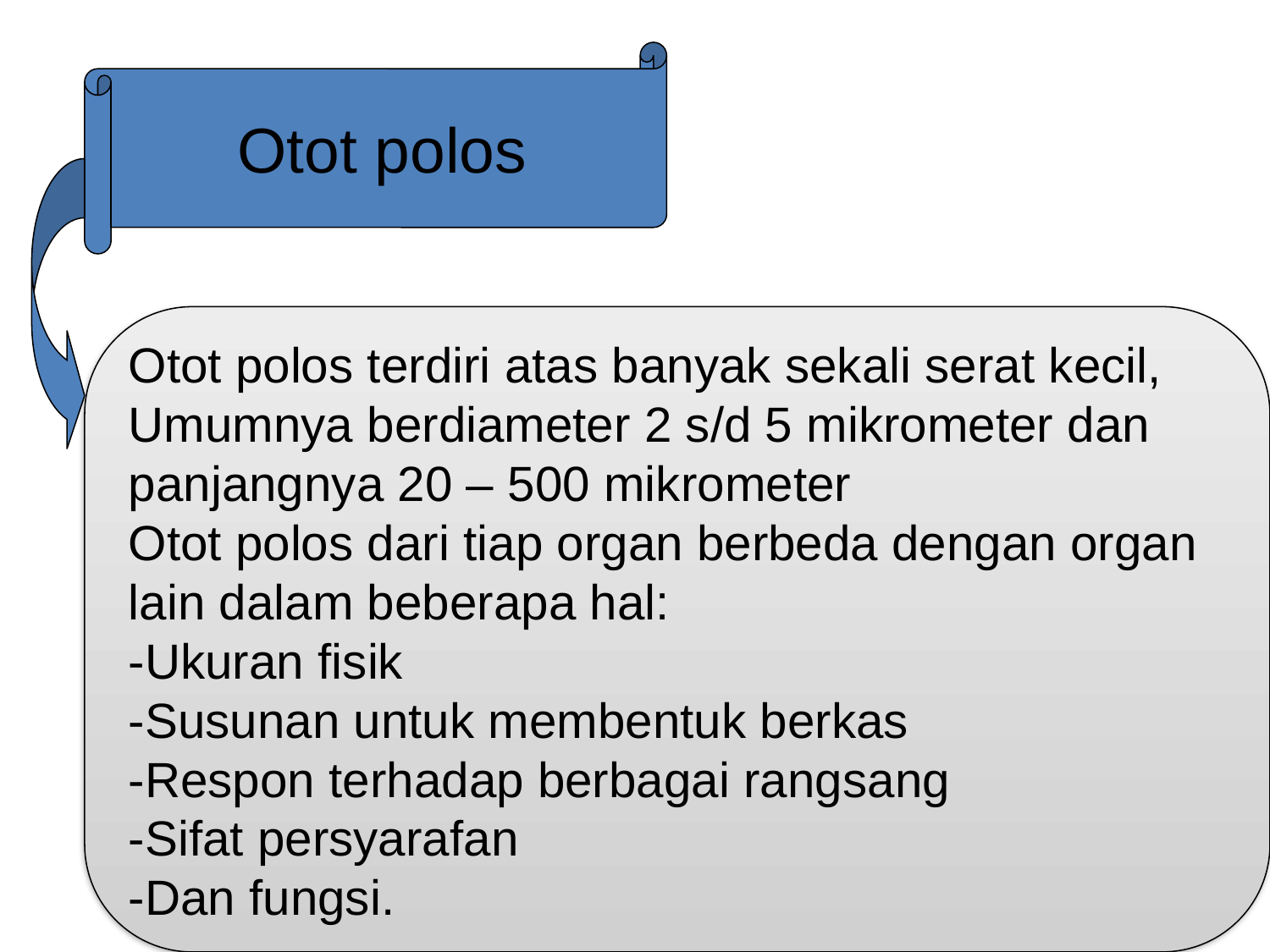

Otot polos

Otot polos terdiri atas banyak sekali serat kecil,
Umumnya berdiameter 2 s/d 5 mikrometer dan
panjangnya 20 – 500 mikrometer
Otot polos dari tiap organ berbeda dengan organ
lain dalam beberapa hal:
-Ukuran fisik
-Susunan untuk membentuk berkas
-Respon terhadap berbagai rangsang
-Sifat persyarafan
-Dan fungsi.